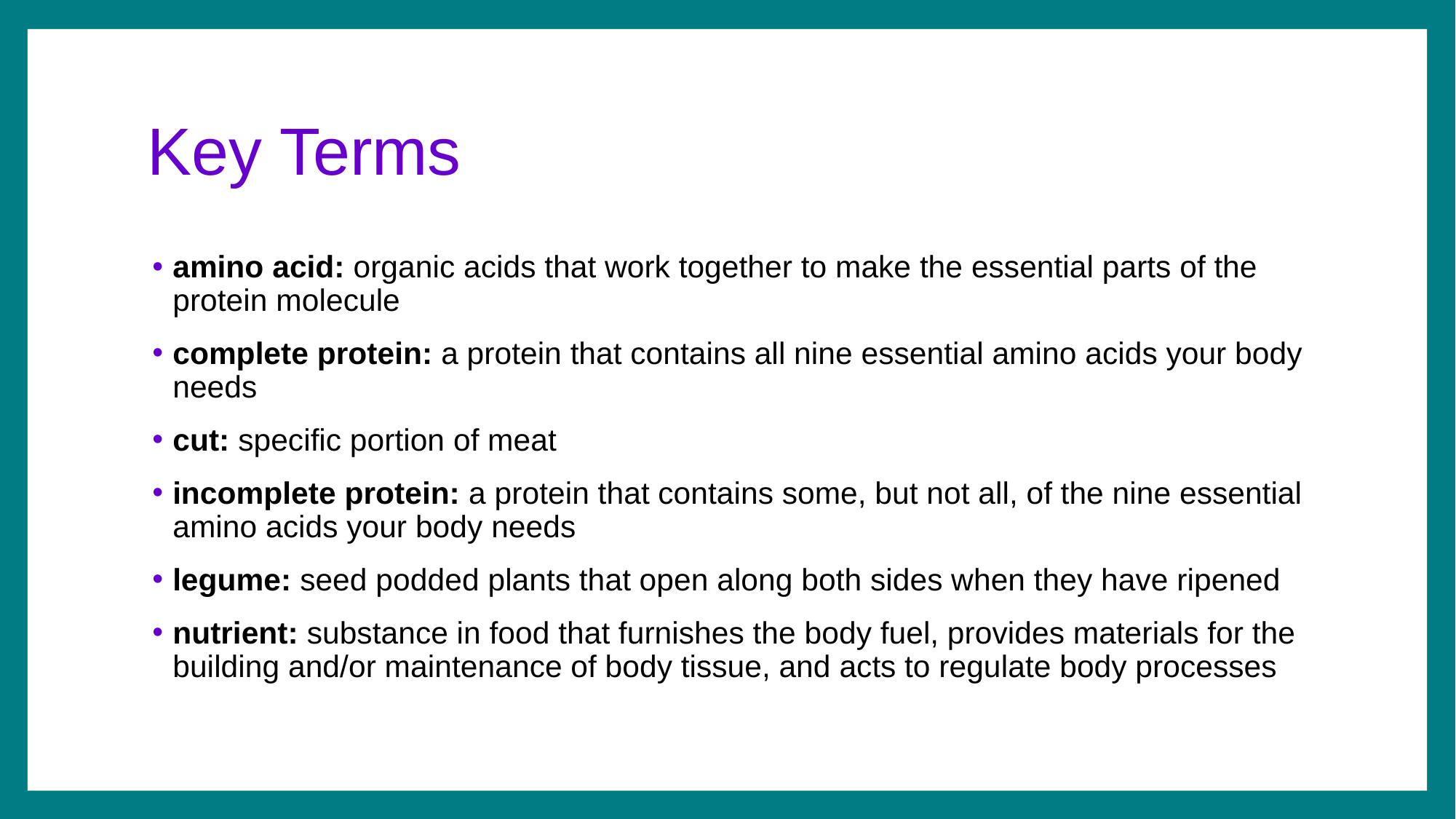

# Key Terms
amino acid: organic acids that work together to make the essential parts of the protein molecule
complete protein: a protein that contains all nine essential amino acids your body needs
cut: specific portion of meat
incomplete protein: a protein that contains some, but not all, of the nine essential amino acids your body needs
legume: seed podded plants that open along both sides when they have ripened
nutrient: substance in food that furnishes the body fuel, provides materials for the building and/or maintenance of body tissue, and acts to regulate body processes